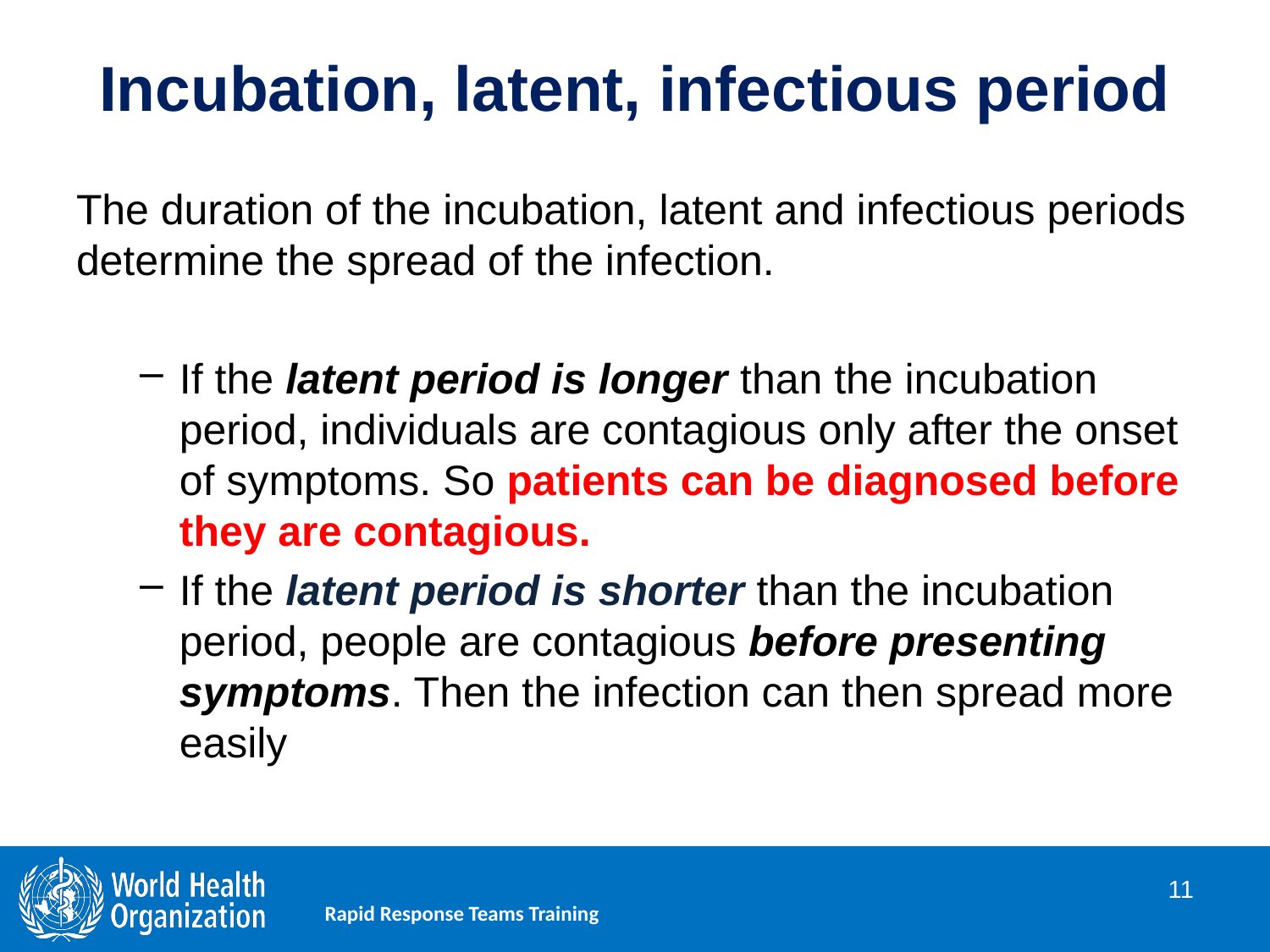

# Incubation, latent, infectious period
The duration of the incubation, latent and infectious periods determine the spread of the infection.

If the latent period is longer than the incubation period, individuals are contagious only after the onset of symptoms. So patients can be diagnosed before they are contagious.
If the latent period is shorter than the incubation period, people are contagious before presenting symptoms. Then the infection can then spread more easily

11